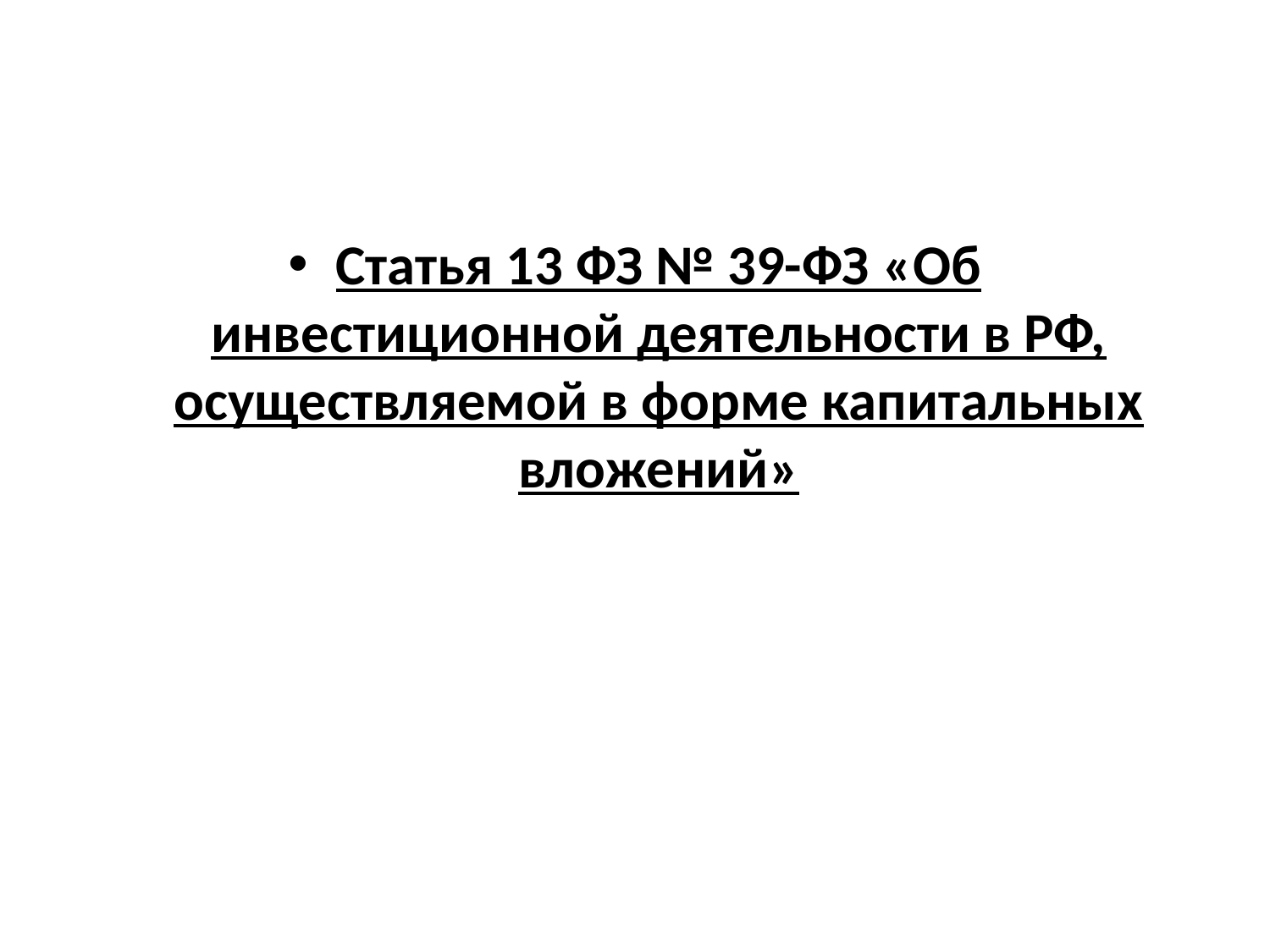

#
Статья 13 ФЗ № 39-ФЗ «Об инвестиционной деятельности в РФ, осуществляемой в форме капитальных вложений»